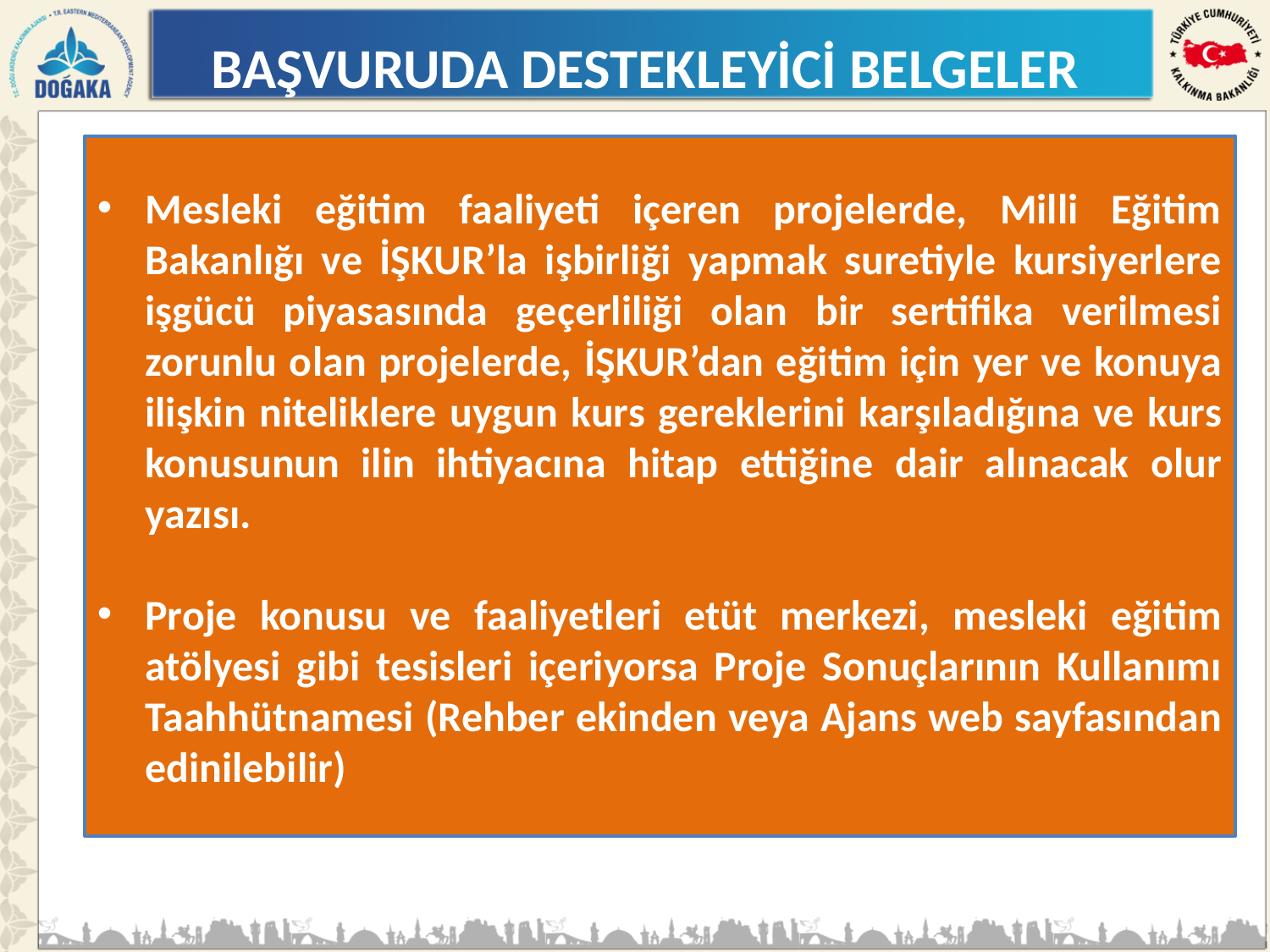

# BAŞVURUDA DESTEKLEYİCİ BELGELER

Mesleki eğitim faaliyeti içeren projelerde, Milli Eğitim Bakanlığı ve İŞKUR’la işbirliği yapmak suretiyle kursiyerlere işgücü piyasasında geçerliliği olan bir sertifika verilmesi zorunlu olan projelerde, İŞKUR’dan eğitim için yer ve konuya ilişkin niteliklere uygun kurs gereklerini karşıladığına ve kurs konusunun ilin ihtiyacına hitap ettiğine dair alınacak olur yazısı.

Proje konusu ve faaliyetleri etüt merkezi, mesleki eğitim atölyesi gibi tesisleri içeriyorsa Proje Sonuçlarının Kullanımı Taahhütnamesi (Rehber ekinden veya Ajans web sayfasından edinilebilir)